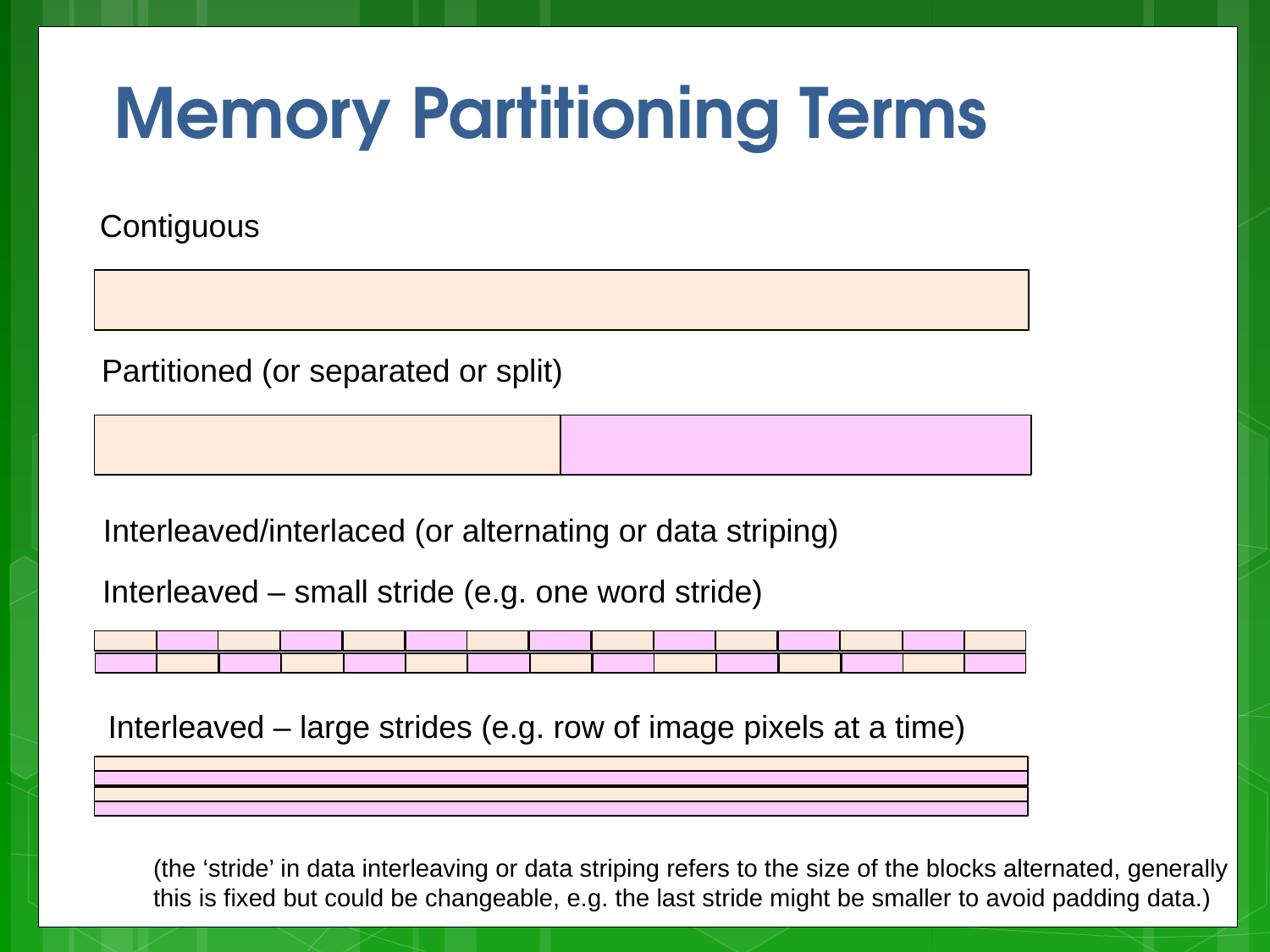

# Memory Partitioning Terms
Contiguous

Partitioned (or separated or split)

Interleaved/interlaced (or alternating or data striping)
Interleaved – small stride (e.g. one word stride)

Interleaved – large strides (e.g. row of image pixels at a time)

(the ‘stride’ in data interleaving or data striping refers to the size of the blocks alternated, generally
this is fixed but could be changeable, e.g. the last stride might be smaller to avoid padding data.)